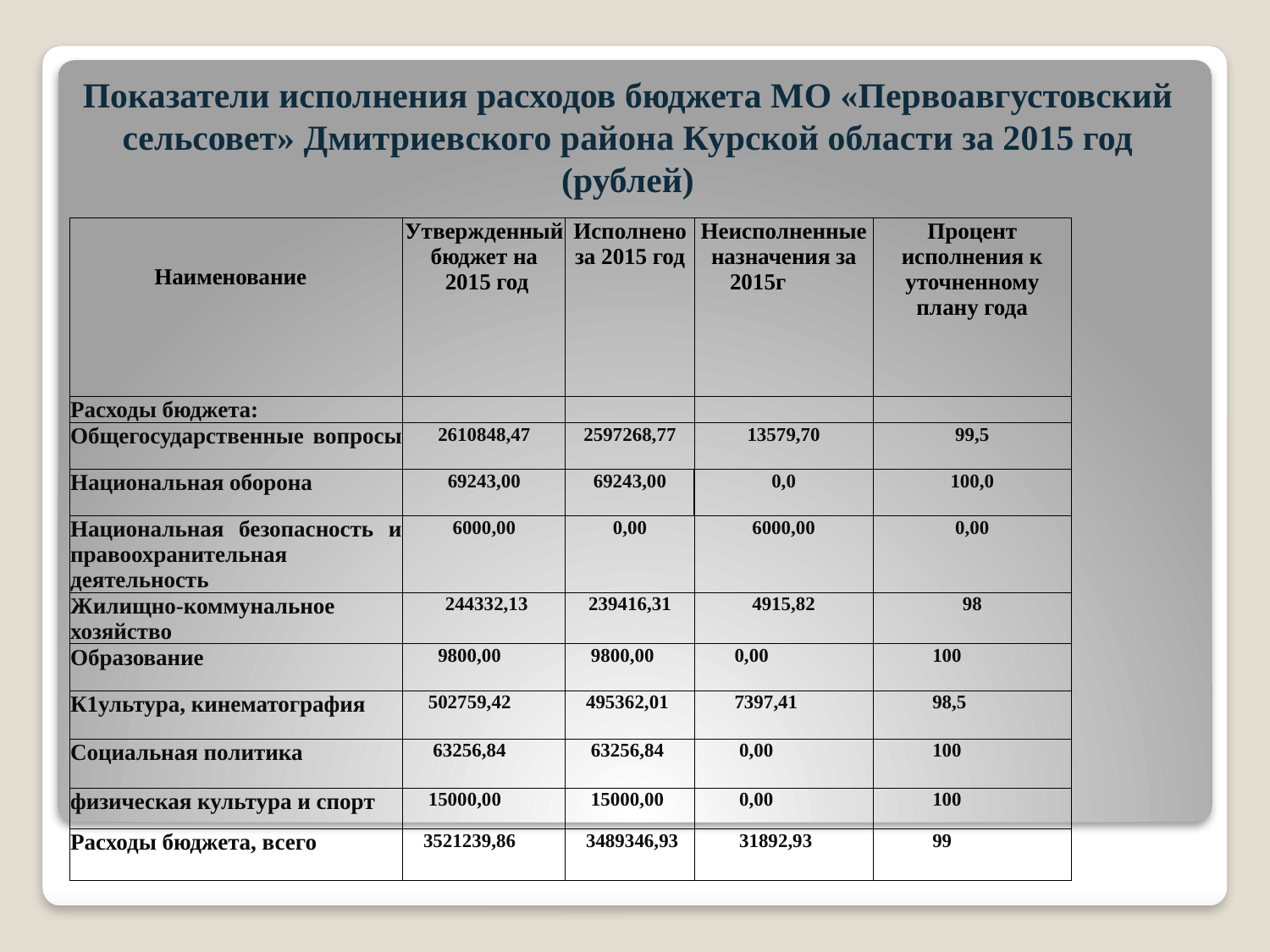

# Показатели исполнения расходов бюджета МО «Первоавгустовский сельсовет» Дмитриевского района Курской области за 2015 год (рублей)

|  | Утвержденный бюджет на 2015 год | Исполнено за 2015 год | Неисполненные назначения за 2015г | Процент исполнения к уточненному плану года |
| --- | --- | --- | --- | --- |
|  |  |  |  |  |
| Наименование |  |  |  |  |
|  |  |  |  |  |
| Расходы бюджета: |  |  |  |  |
| Общегосударственные вопросы | 2610848,47 | 2597268,77 | 13579,70 | 99,5 |
| Национальная оборона | 69243,00 | 69243,00 | 0,0 | 100,0 |
| Национальная безопасность и правоохранительная деятельность | 6000,00 | 0,00 | 6000,00 | 0,00 |
| Жилищно-коммунальное хозяйство | 244332,13 | 239416,31 | 4915,82 | 98 |
| Образование | 9800,00 | 9800,00 | 0,00 | 100 |
| К1ультура, кинематография | 502759,42 | 495362,01 | 7397,41 | 98,5 |
| Социальная политика | 63256,84 | 63256,84 | 0,00 | 100 |
| физическая культура и спорт | 15000,00 | 15000,00 | 0,00 | 100 |
| Расходы бюджета, всего | 3521239,86 | 3489346,93 | 31892,93 | 99 |